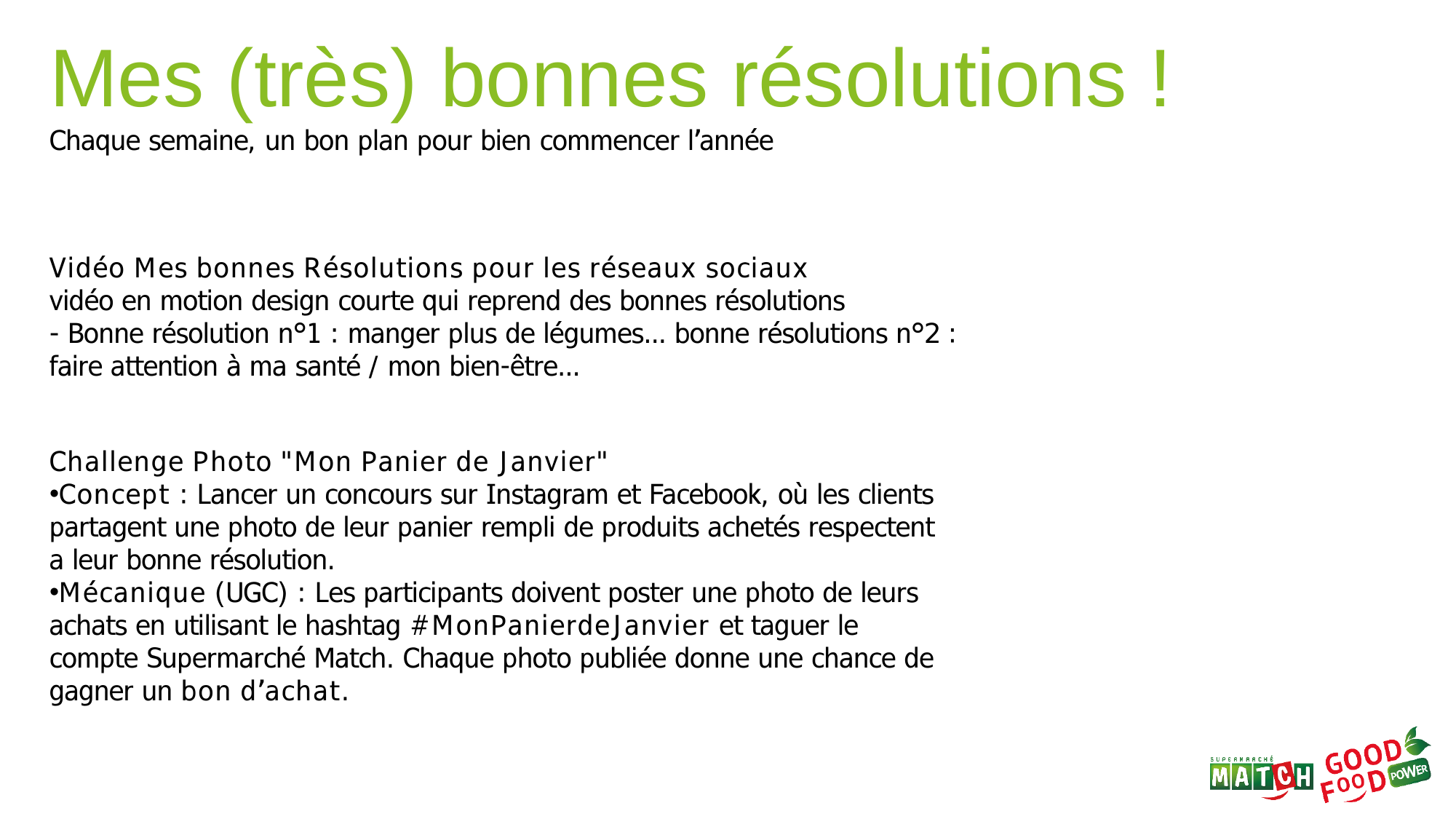

Mes (très) bonnes résolutions !
Chaque semaine, un bon plan pour bien commencer l’année
Vidéo Mes bonnes Résolutions pour les réseaux sociaux
vidéo en motion design courte qui reprend des bonnes résolutions
- Bonne résolution n°1 : manger plus de légumes… bonne résolutions n°2 :
faire attention à ma santé / mon bien-être…
Challenge Photo "Mon Panier de Janvier"
Concept : Lancer un concours sur Instagram et Facebook, où les clients partagent une photo de leur panier rempli de produits achetés respectent a leur bonne résolution.
Mécanique (UGC) : Les participants doivent poster une photo de leurs achats en utilisant le hashtag #MonPanierdeJanvier et taguer le compte Supermarché Match. Chaque photo publiée donne une chance de gagner un bon d’achat.